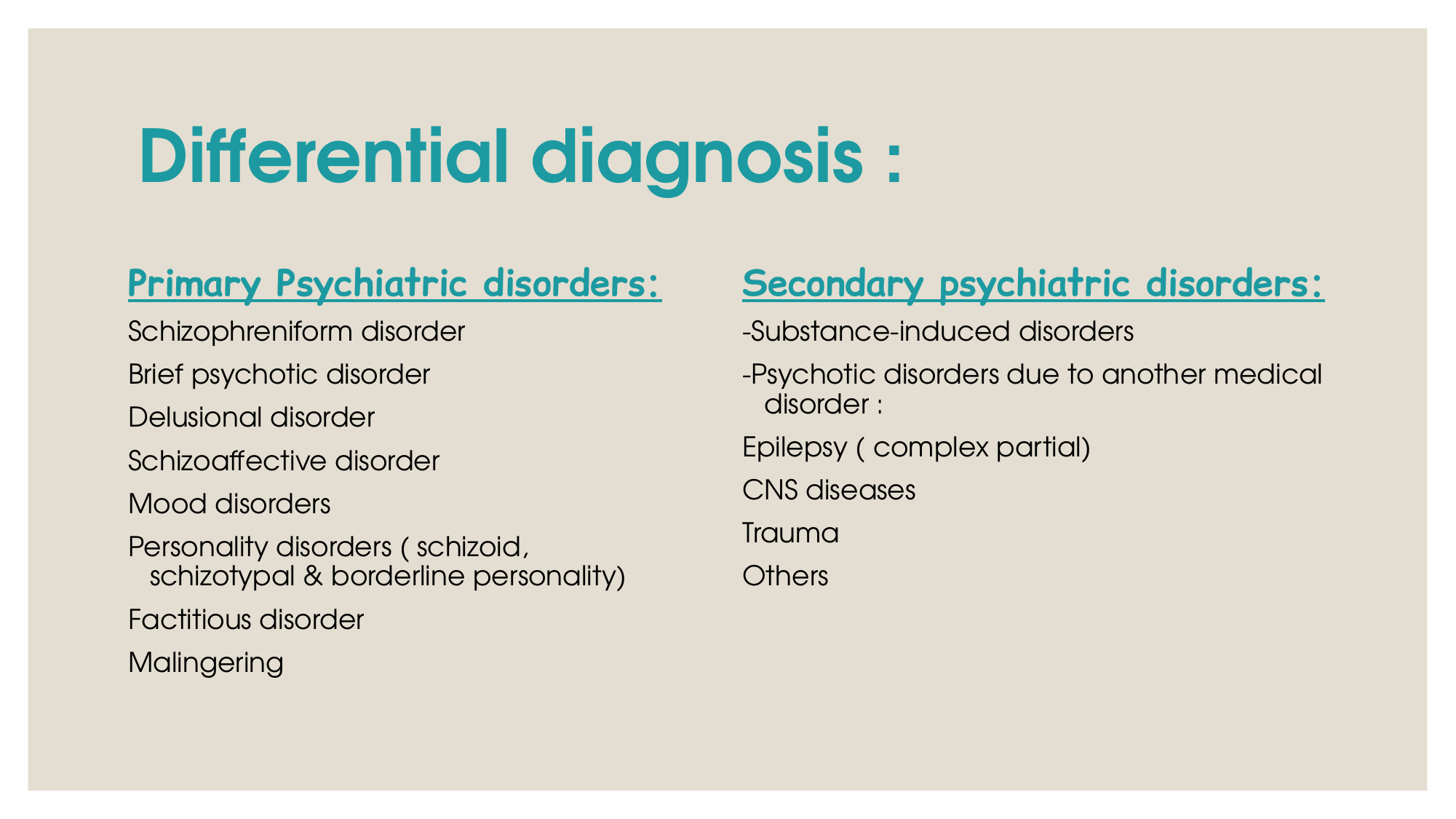

# Differential diagnosis :
Primary Psychiatric disorders:
Schizophreniform disorder
Brief psychotic disorder
Delusional disorder
Schizoaffective disorder
Mood disorders
Personality disorders ( schizoid, schizotypal & borderline personality)
Factitious disorder
Malingering

Secondary psychiatric disorders:
-Substance-induced disorders
-Psychotic disorders due to another medical disorder :
Epilepsy ( complex partial)
CNS diseases
Trauma
Others